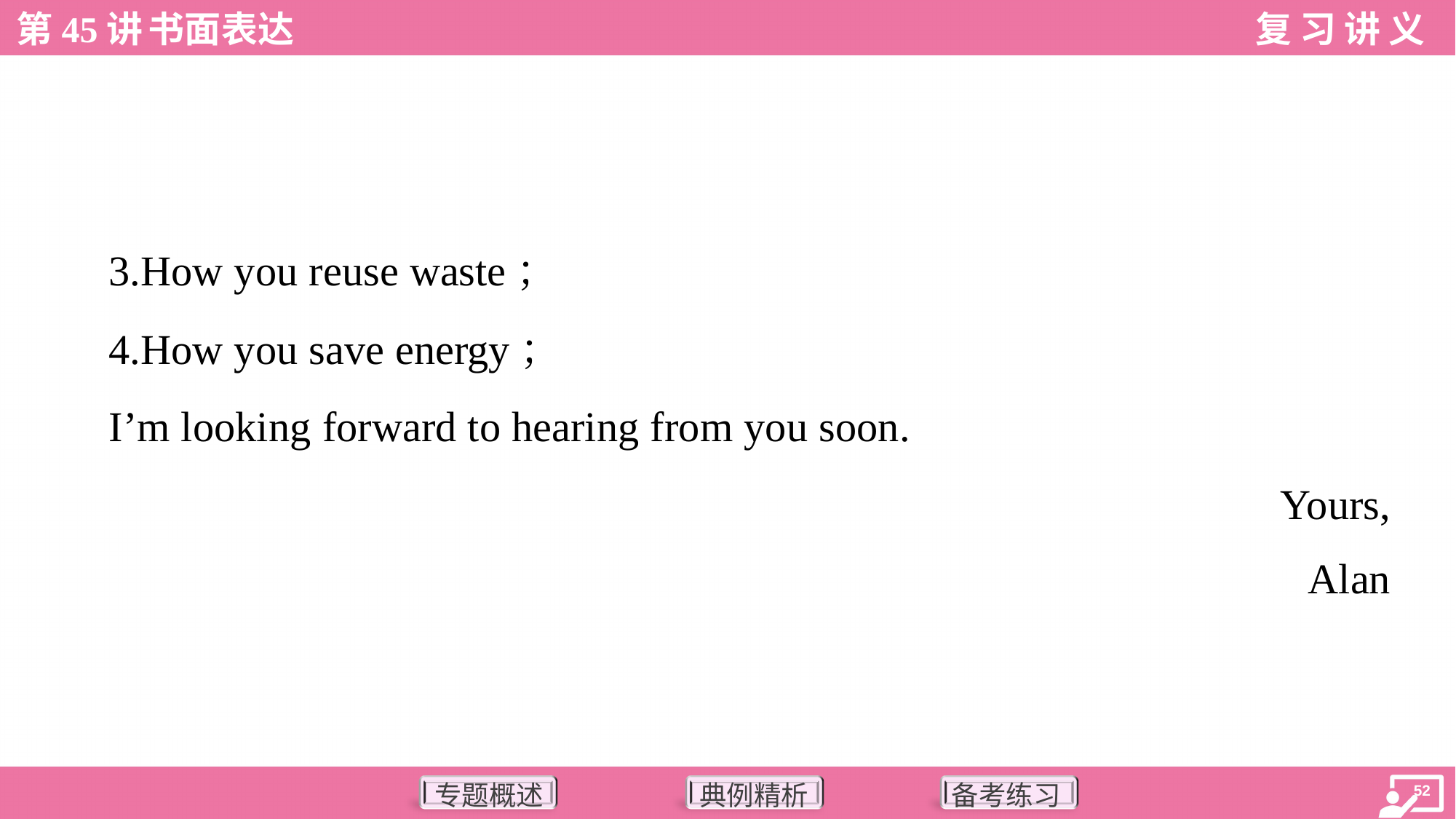

3.How you reuse waste；
    4.How you save energy；
    I’m looking forward to hearing from you soon.
    Yours,
    Alan